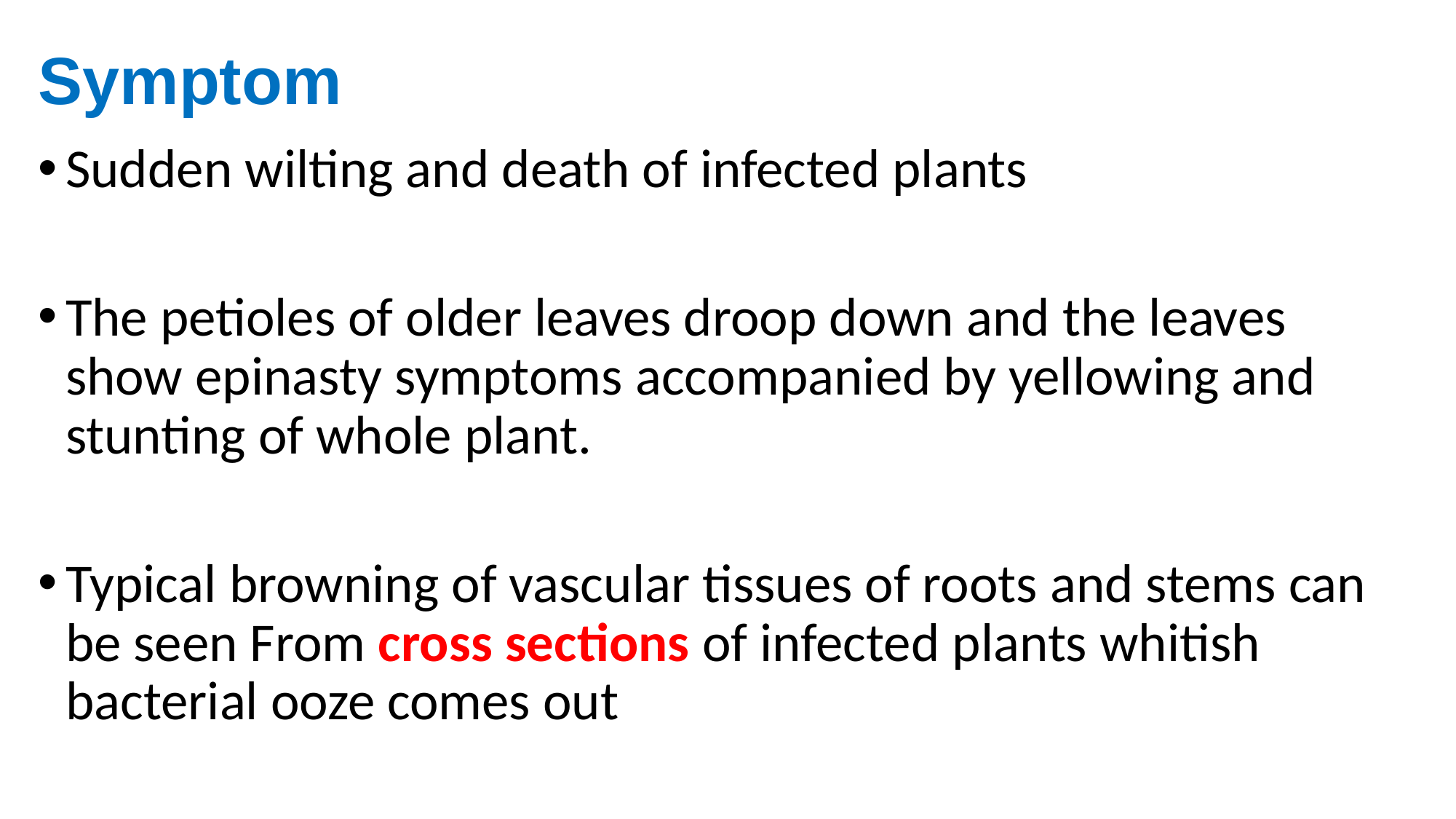

# Symptom
Sudden wilting and death of infected plants

The petioles of older leaves droop down and the leaves show epinasty symptoms accompanied by yellowing and stunting of whole plant.

Typical browning of vascular tissues of roots and stems can be seen From cross sections of infected plants whitish bacterial ooze comes out